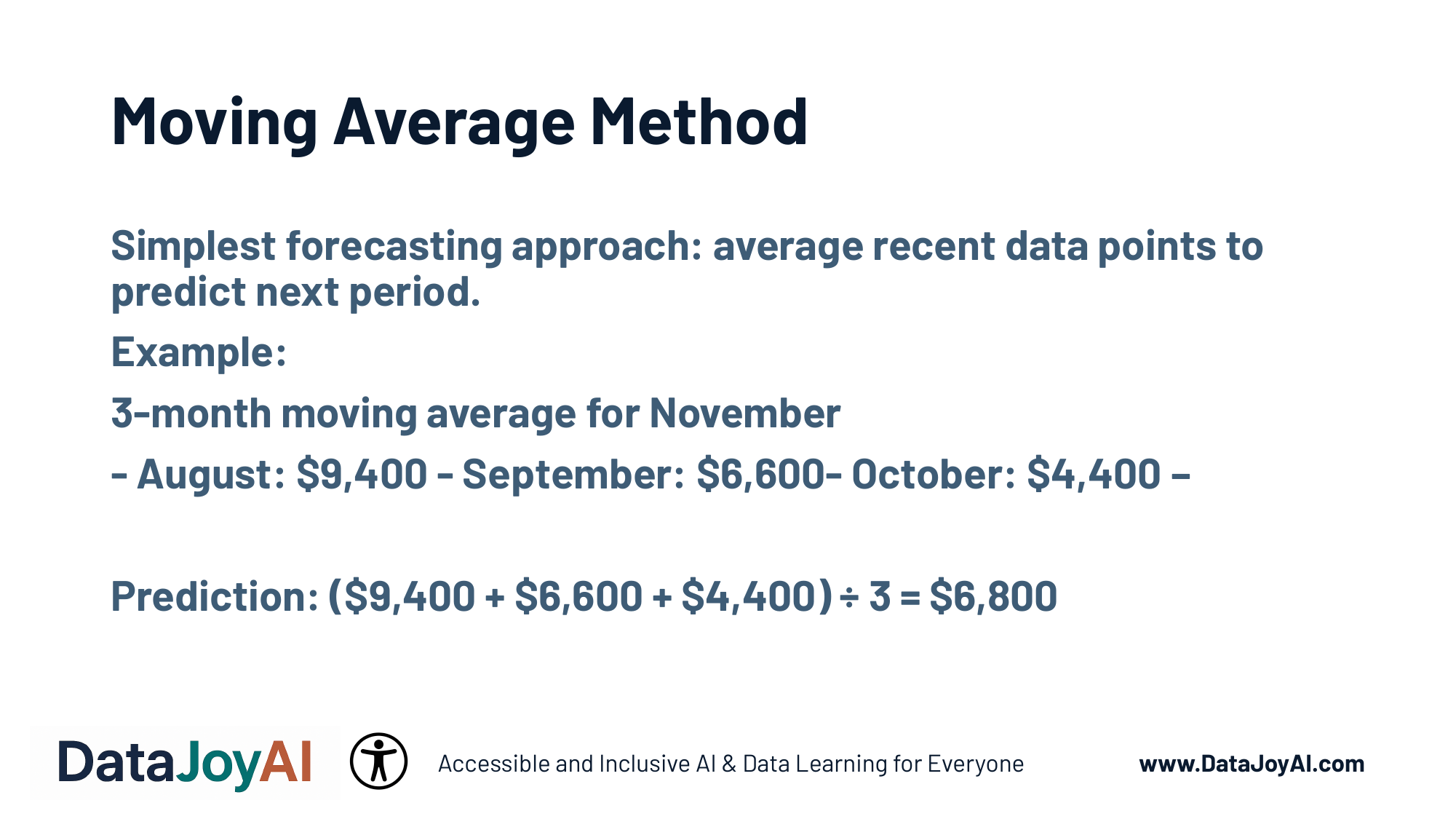

# Moving Average Method
Simplest forecasting approach: average recent data points to predict next period.
Example:
3-month moving average for November
- August: $9,400 - September: $6,600- October: $4,400 –

Prediction: ($9,400 + $6,600 + $4,400) ÷ 3 = $6,800